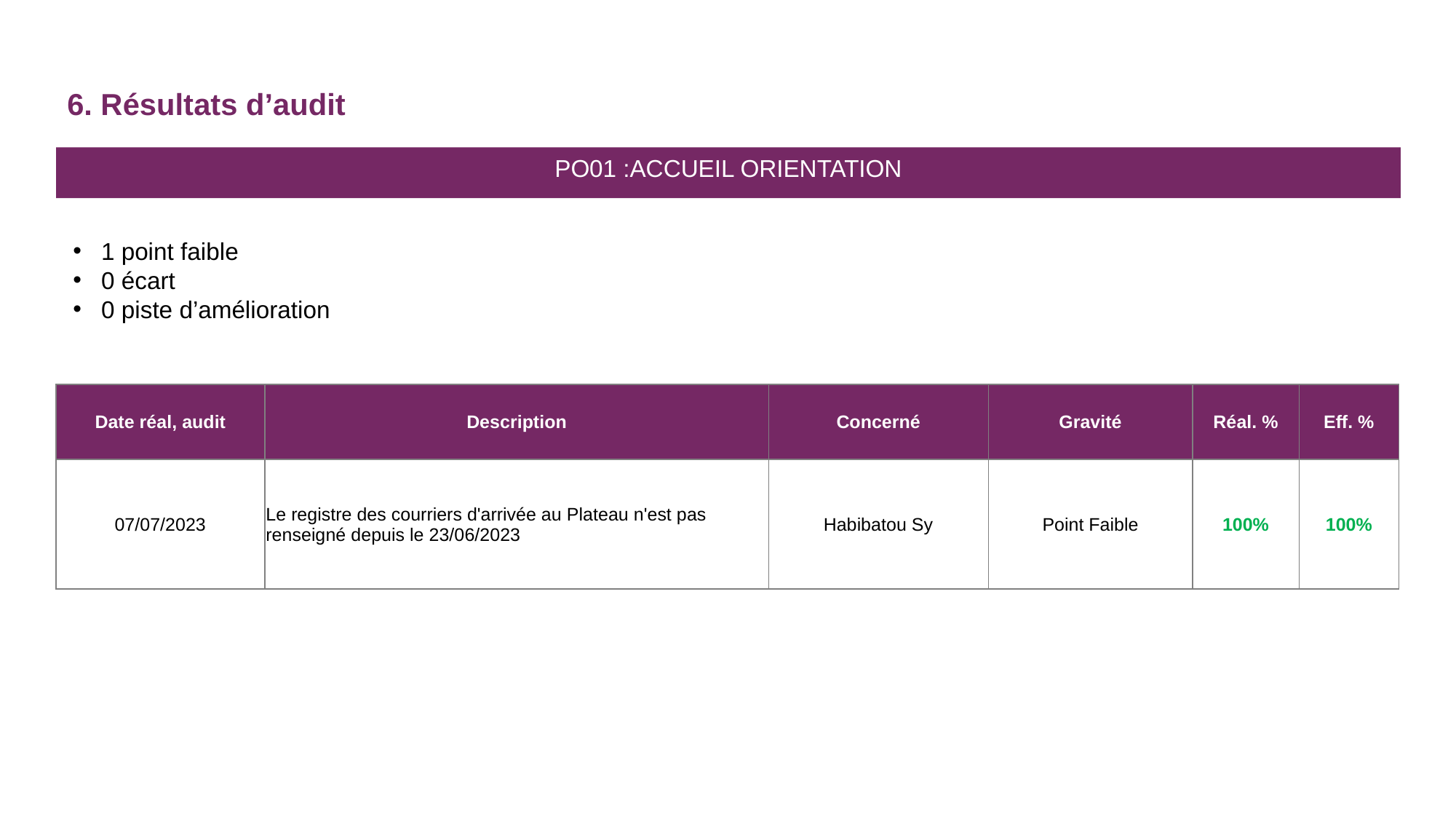

6. Résultats d’audit d’audits
PO01 :ACCUEIL ORIENTATION
1 point faible
0 écart
0 piste d’amélioration
| Date réal, audit | Description | Concerné | Gravité | Réal. % | Eff. % |
| --- | --- | --- | --- | --- | --- |
| 07/07/2023 | Le registre des courriers d'arrivée au Plateau n'est pas renseigné depuis le 23/06/2023 | Habibatou Sy | Point Faible | 100% | 100% |